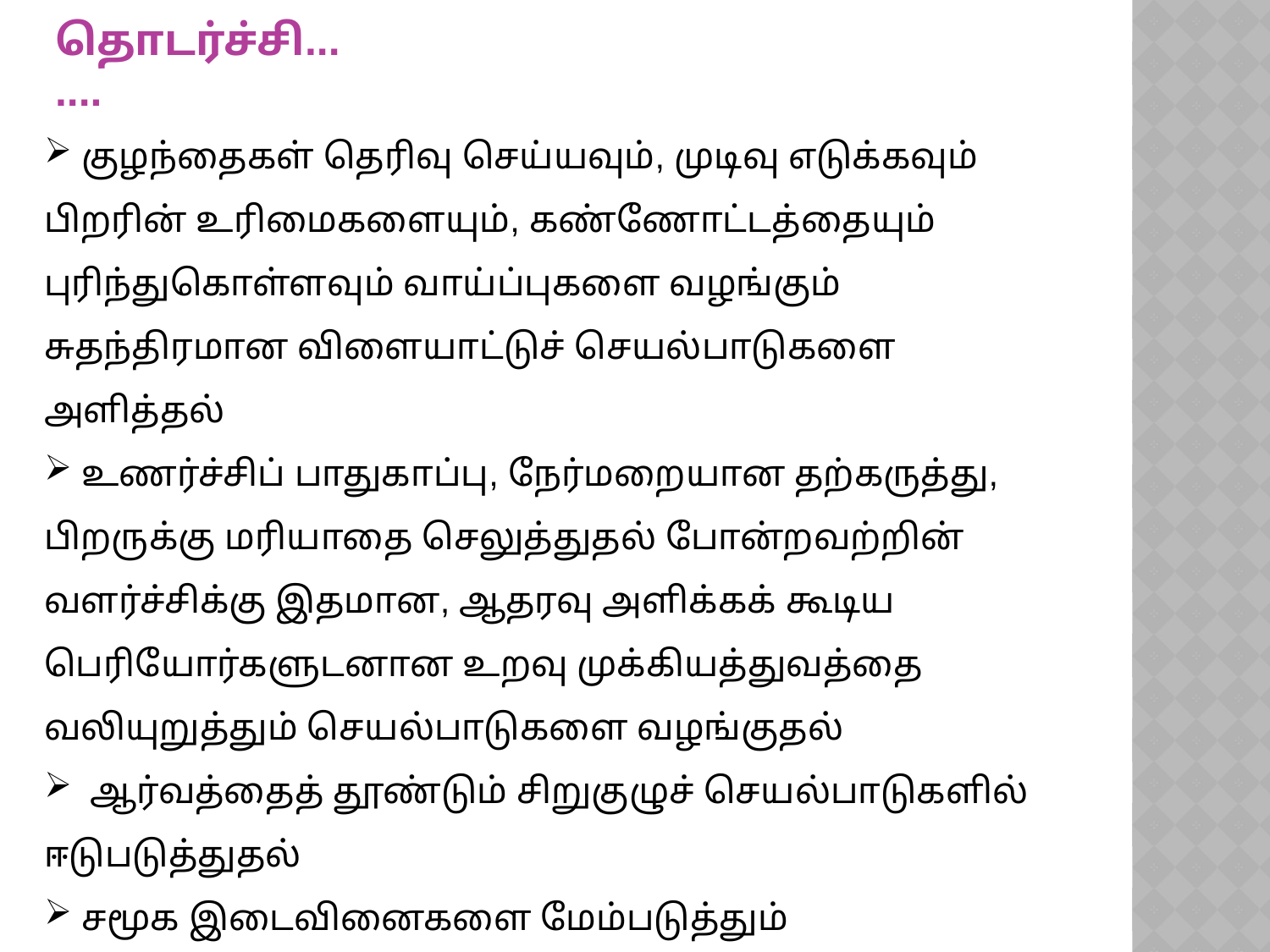

தொடர்ச்சி.......
 குழந்தைகள் தெரிவு செய்யவும், முடிவு எடுக்கவும் பிறரின் உரிமைகளையும், கண்ணோட்டத்தையும் புரிந்துகொள்ளவும் வாய்ப்புகளை வழங்கும் சுதந்திரமான விளையாட்டுச் செயல்பாடுகளை அளித்தல்
 உணர்ச்சிப் பாதுகாப்பு, நேர்மறையான தற்கருத்து, பிறருக்கு மரியாதை செலுத்துதல் போன்றவற்றின் வளர்ச்சிக்கு இதமான, ஆதரவு அளிக்கக் கூடிய பெரியோர்களுடனான உறவு முக்கியத்துவத்தை வலியுறுத்தும் செயல்பாடுகளை வழங்குதல்
  ஆர்வத்தைத் தூண்டும் சிறுகுழுச் செயல்பாடுகளில் ஈடுபடுத்துதல்
 சமூக இடைவினைகளை மேம்படுத்தும் குழந்தைகளின் வளர்ச்சி நிலைகளுக்கேற்ப செயல்பாடுகளை வழங்குதல்